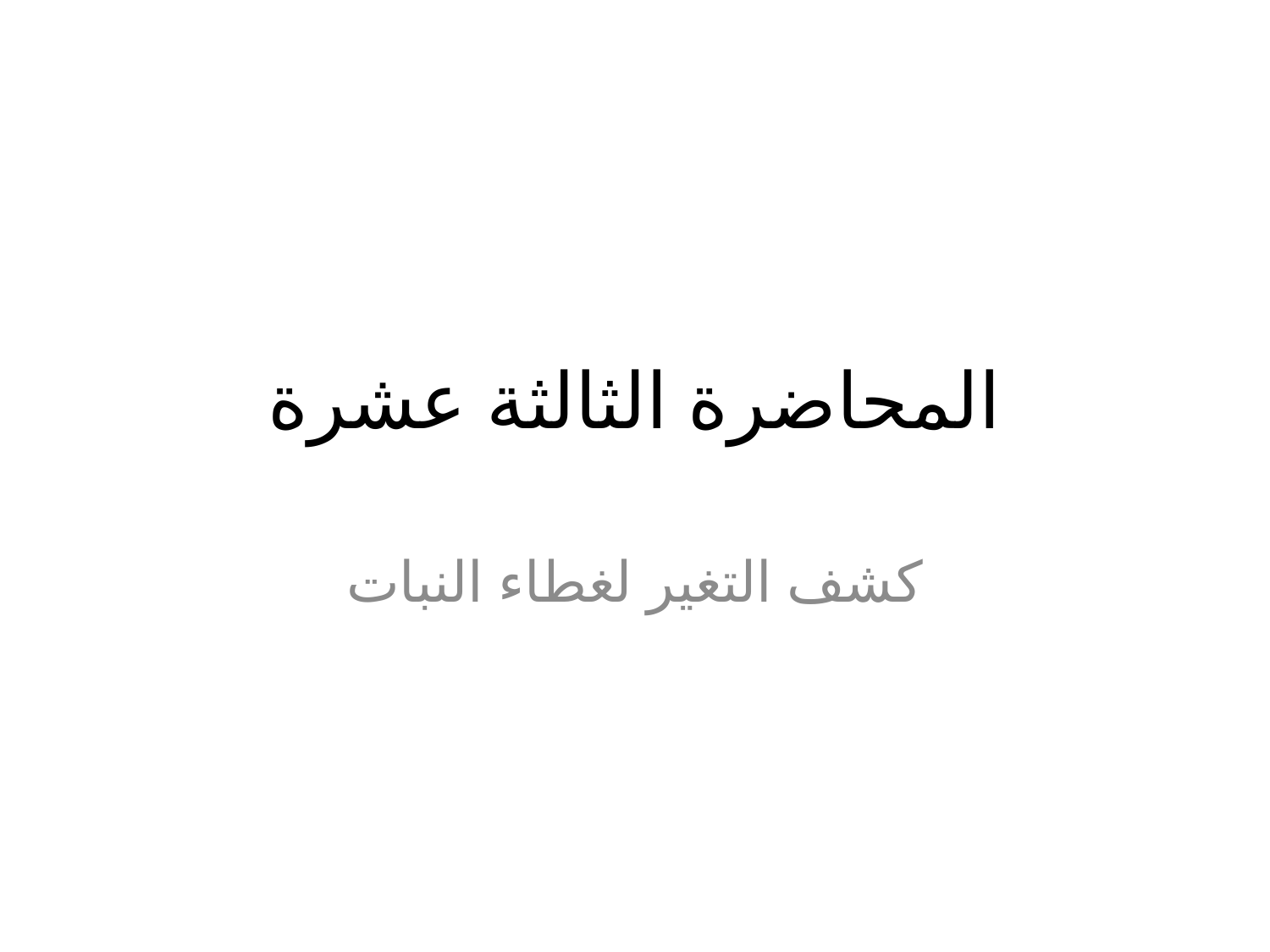

# المحاضرة الثالثة عشرة
كشف التغير لغطاء النبات